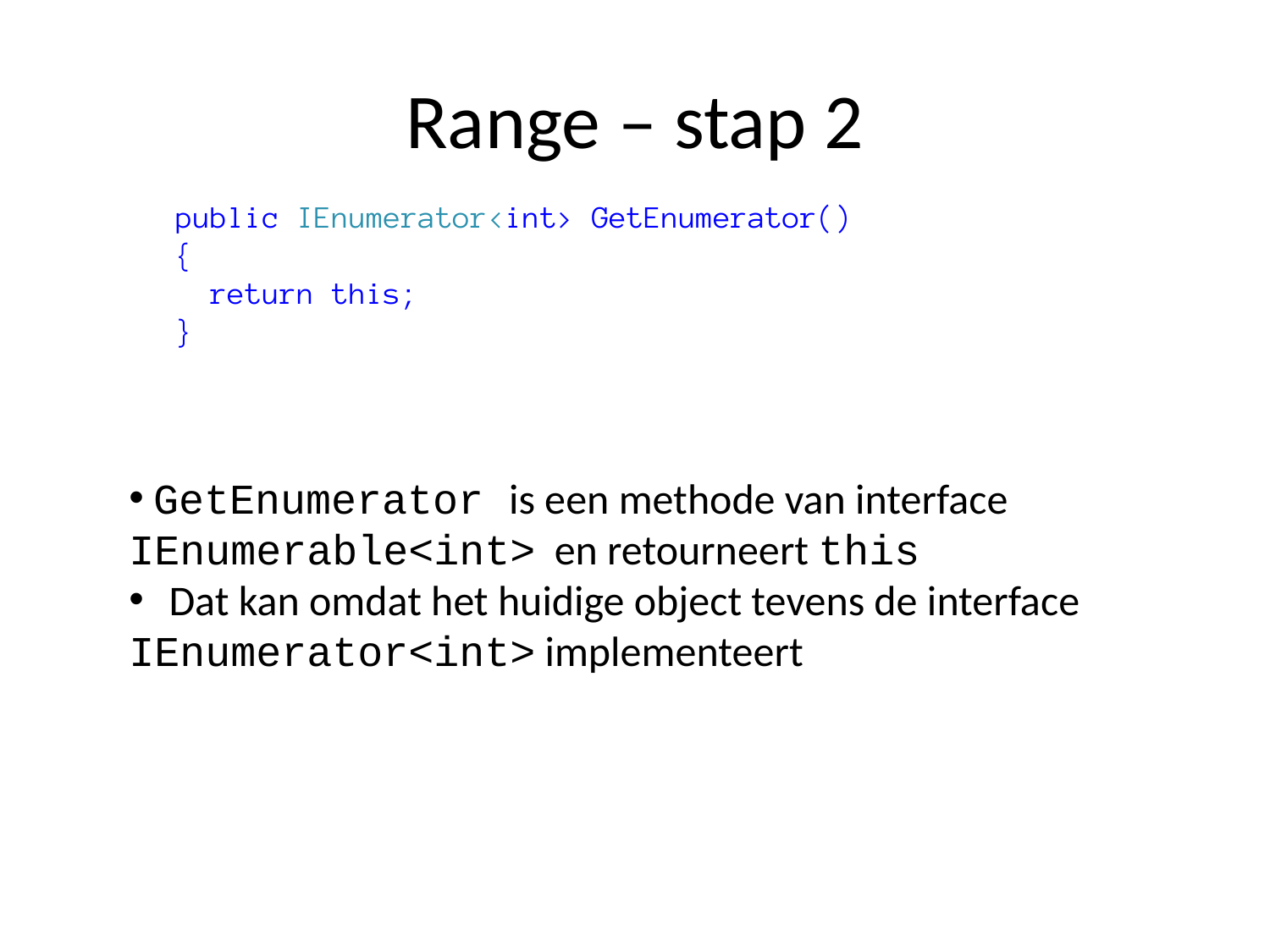

# Range – stap 2
public IEnumerator<int> GetEnumerator()
{
  return this;
}

 GetEnumerator is een methode van interface IEnumerable<int>  en retourneert this
 Dat kan omdat het huidige object tevens de interface IEnumerator<int> implementeert